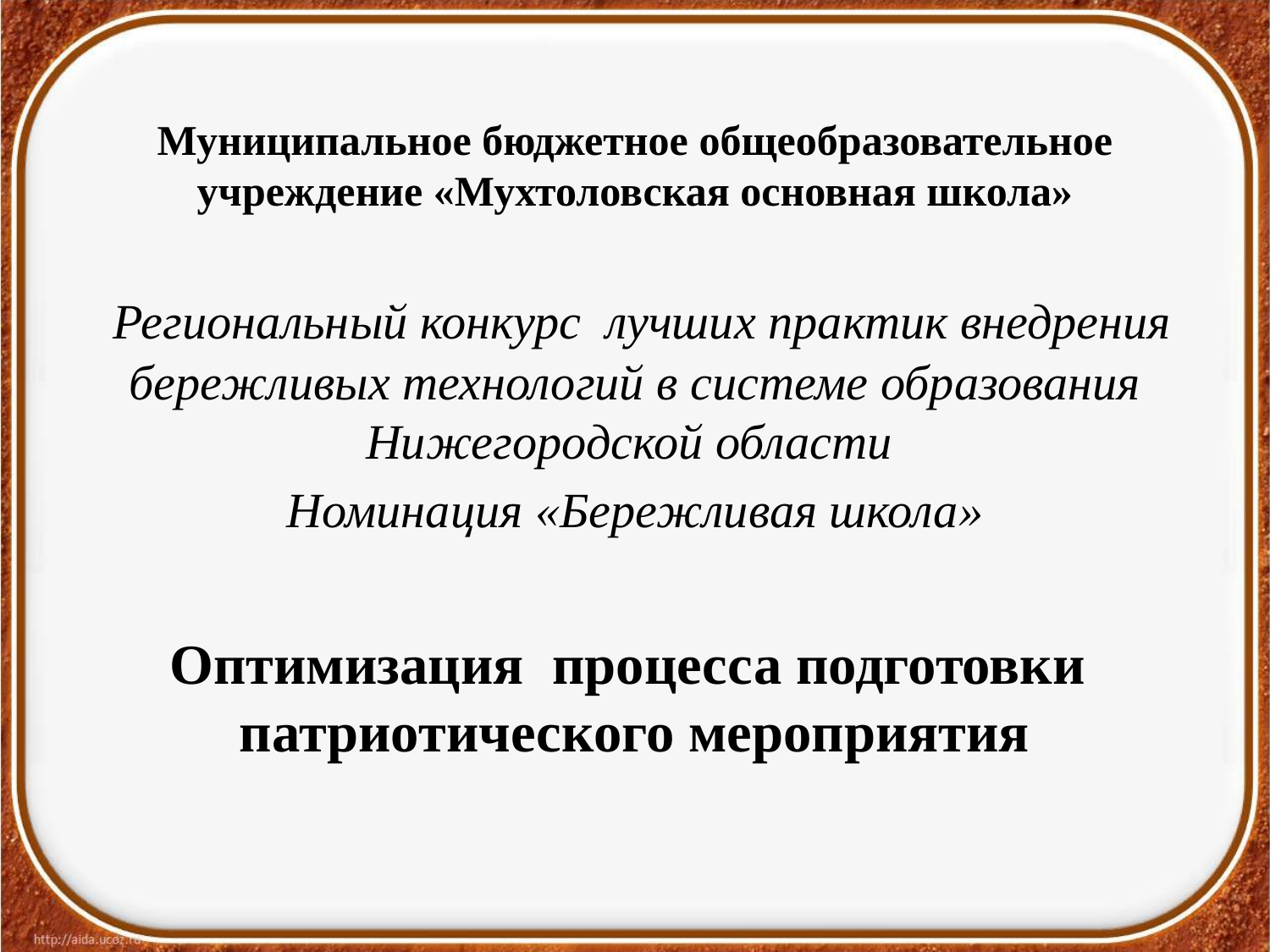

# Муниципальное бюджетное общеобразовательное учреждение «Мухтоловская основная школа»
 Региональный конкурс  лучших практик внедрения бережливых технологий в системе образования Нижегородской области
Номинация «Бережливая школа»

Оптимизация  процесса подготовки  патриотического мероприятия